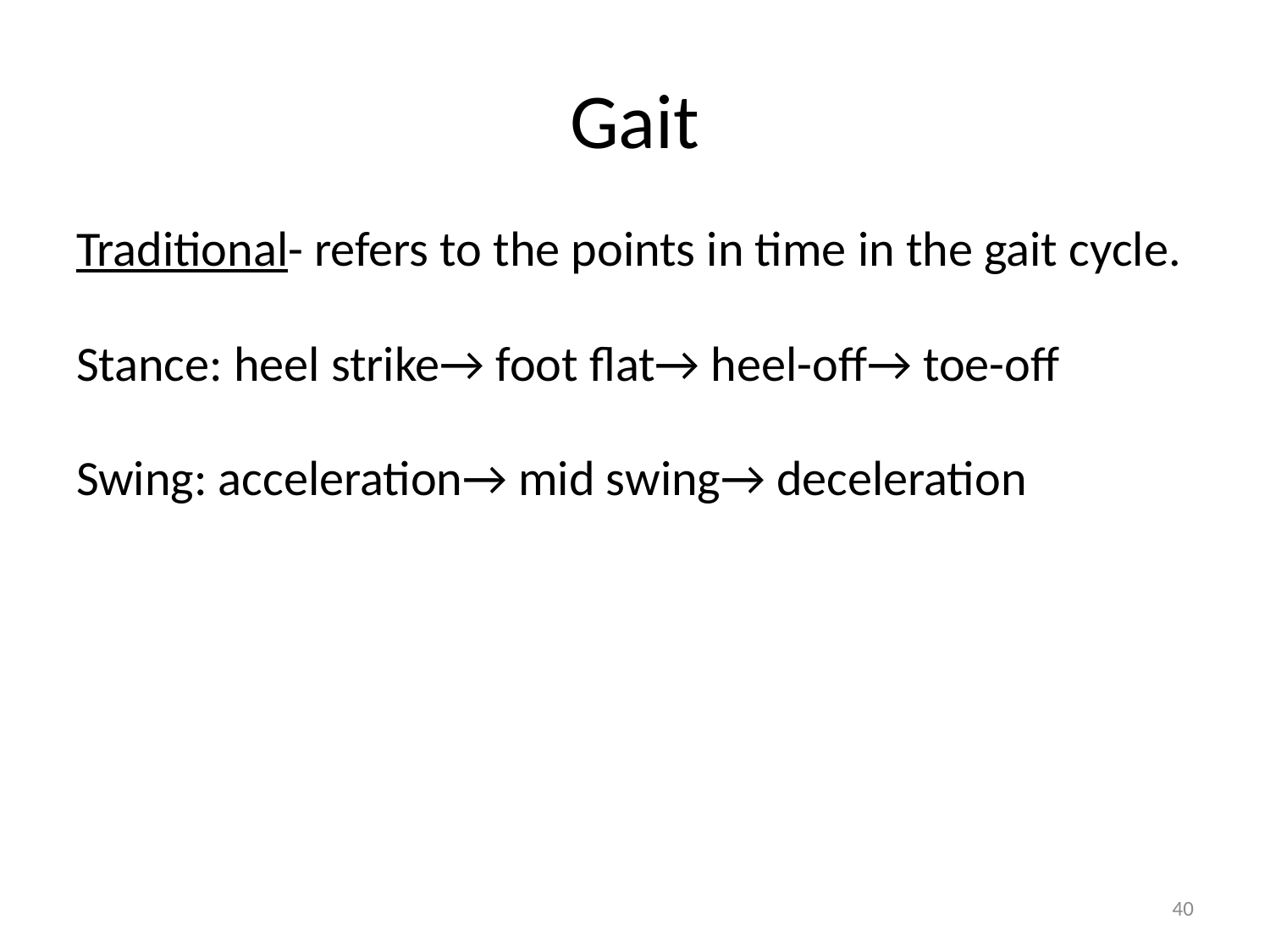

# Gait
Traditional- refers to the points in time in the gait cycle.

Stance: heel strike→ foot flat→ heel-off→ toe-off

Swing: acceleration→ mid swing→ deceleration

40